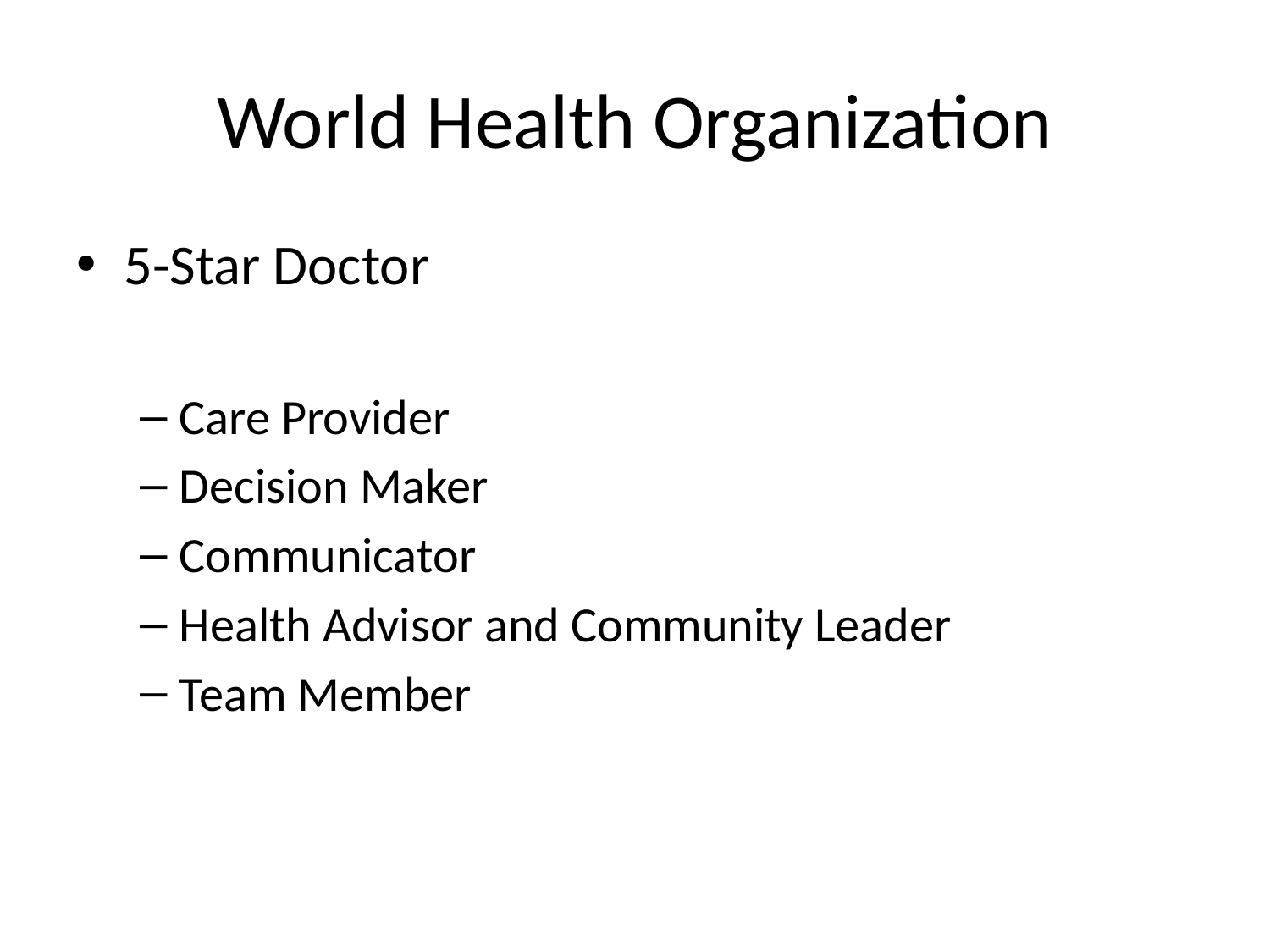

# World Health Organization
5-Star Doctor

Care Provider
Decision Maker
Communicator
Health Advisor and Community Leader
Team Member